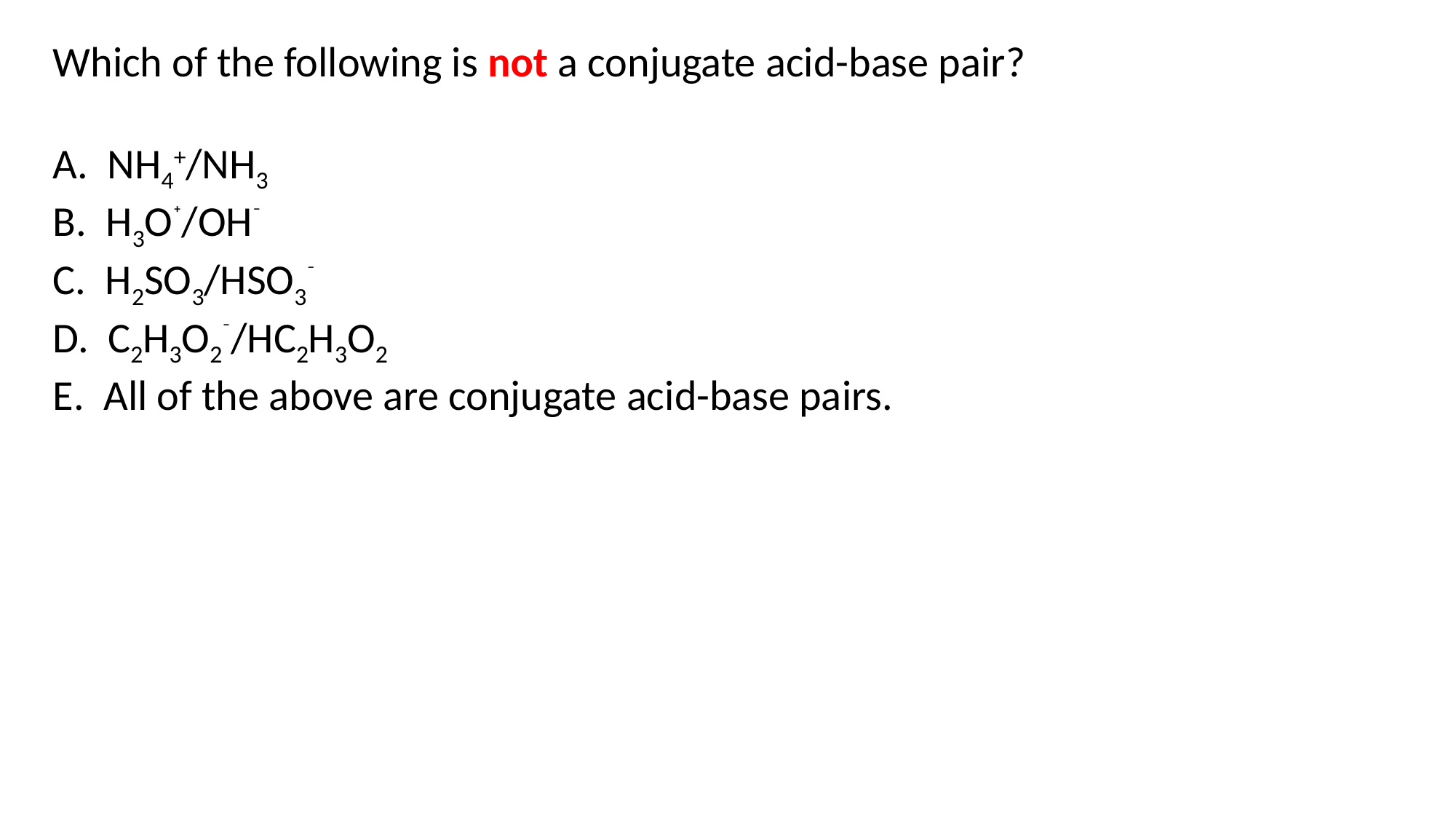

Which of the following is not a conjugate acid-base pair?

A.  NH4+/NH3
B.  H3O⁺/OH⁻
C.  H2SO3/HSO3⁻
D.  C2H3O2⁻/HC2H3O2
E.  All of the above are conjugate acid-base pairs.